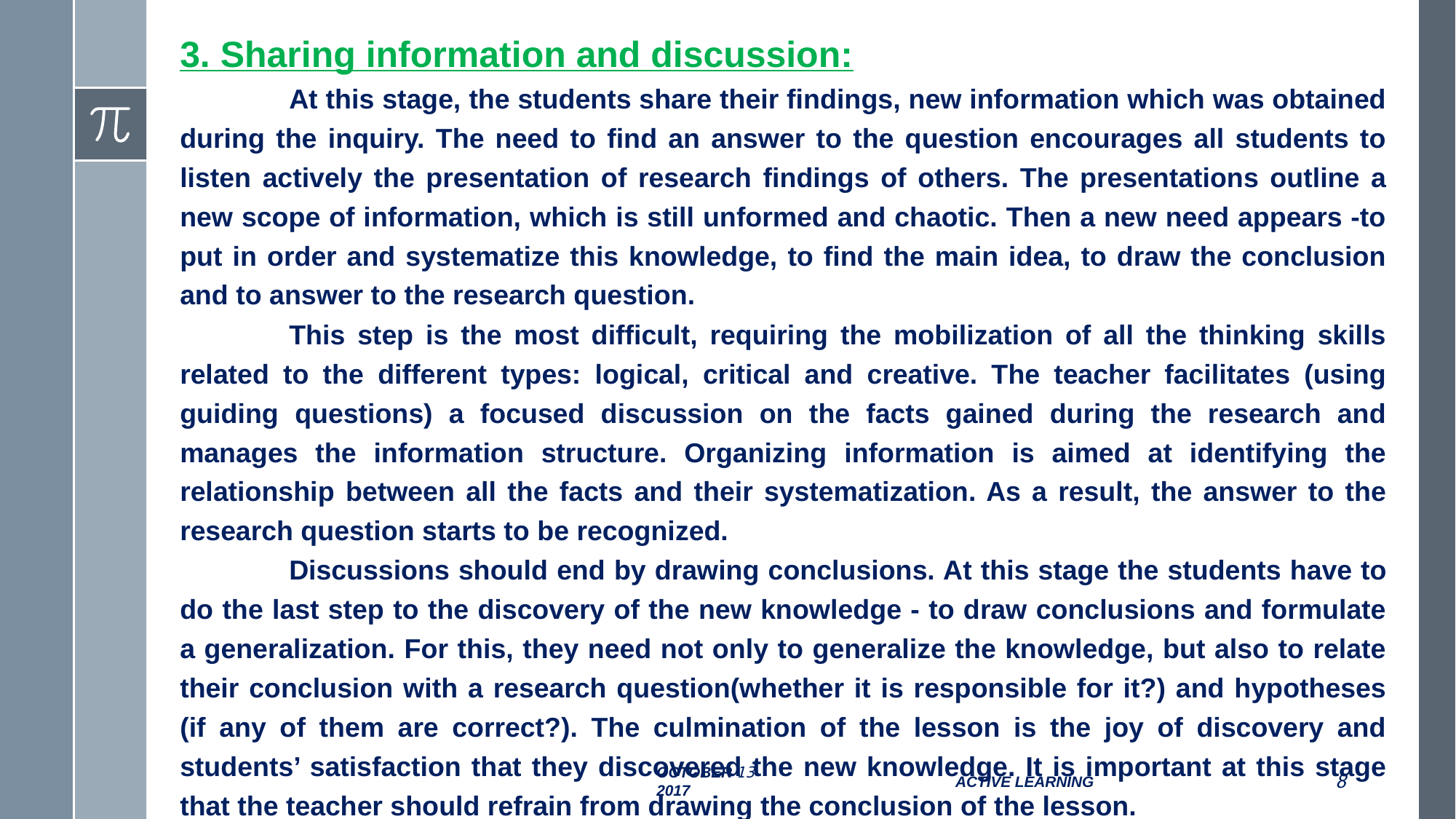

3. Sharing information and discussion:
	At this stage, the students share their findings, new information which was obtained during the inquiry. The need to find an answer to the question encourages all students to listen actively the presentation of research findings of others. The presentations outline a new scope of information, which is still unformed and chaotic. Then a new need appears -to put in order and systematize this knowledge, to find the main idea, to draw the conclusion and to answer to the research question.
	This step is the most difficult, requiring the mobilization of all the thinking skills related to the different types: logical, critical and creative. The teacher facilitates (using guiding questions) a focused discussion on the facts gained during the research and manages the information structure. Organizing information is aimed at identifying the relationship between all the facts and their systematization. As a result, the answer to the research question starts to be recognized.
	Discussions should end by drawing conclusions. At this stage the students have to do the last step to the discovery of the new knowledge - to draw conclusions and formulate a generalization. For this, they need not only to generalize the knowledge, but also to relate their conclusion with a research question(whether it is responsible for it?) and hypotheses (if any of them are correct?). The culmination of the lesson is the joy of discovery and students’ satisfaction that they discovered the new knowledge. It is important at this stage that the teacher should refrain from drawing the conclusion of the lesson.
Active Learning
8
13 October 2017